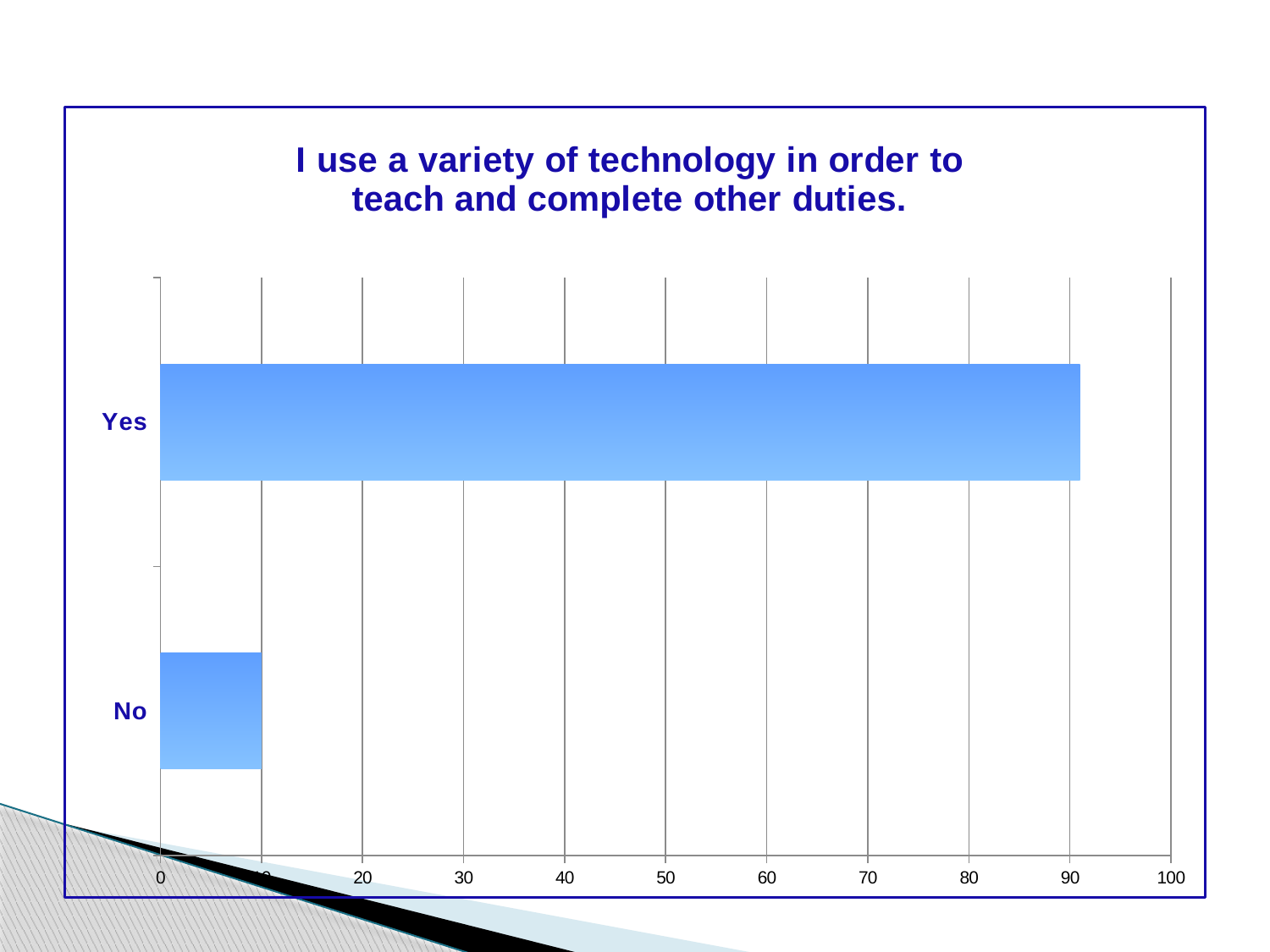

### Chart: I use a variety of technology in order to
teach and complete other duties.

| Category | Total |
|---|---|
| No | 10.0 |
| Yes | 91.0 |